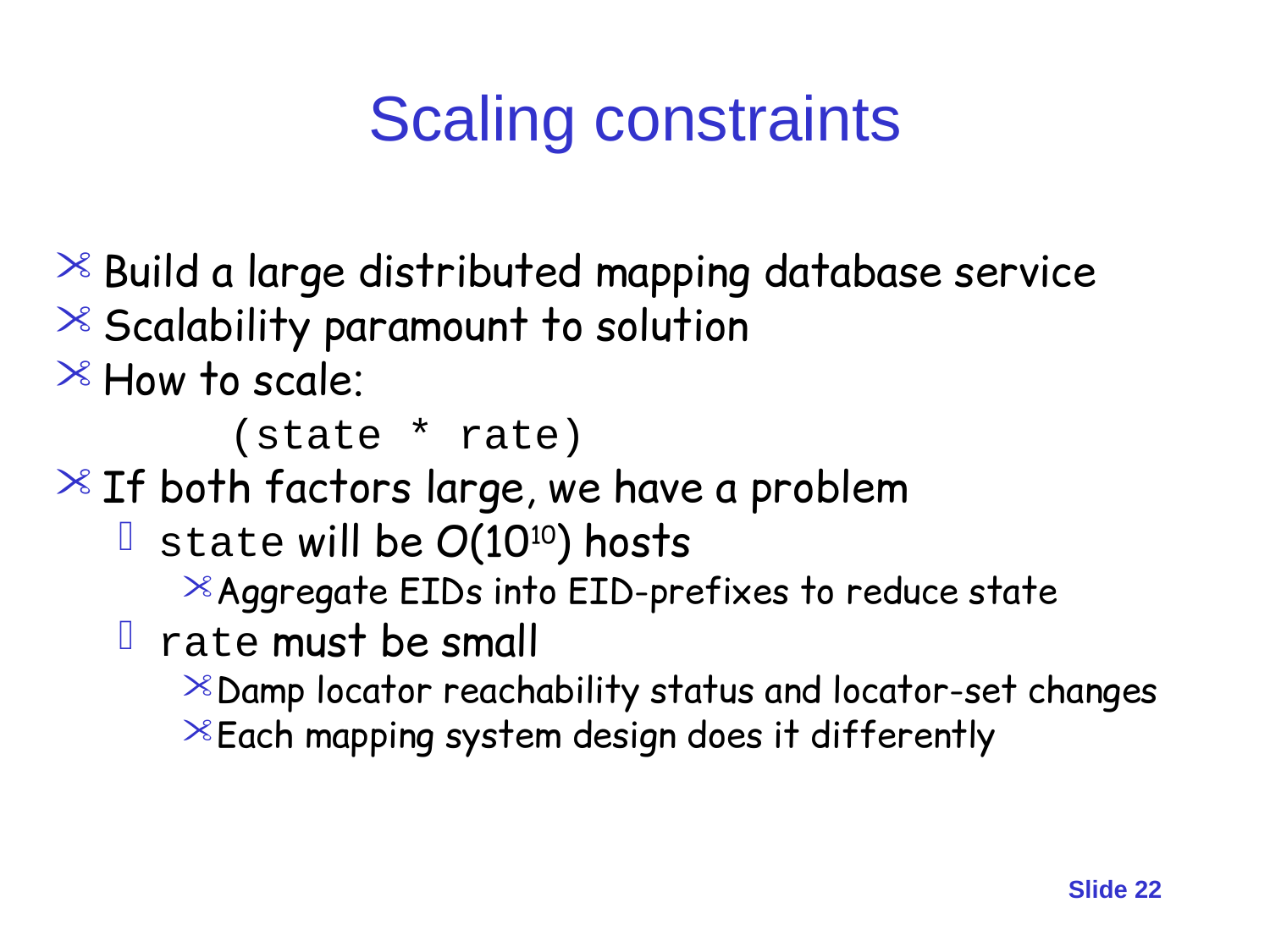

# Scaling constraints
Build a large distributed mapping database service
Scalability paramount to solution
How to scale:
		(state * rate)
If both factors large, we have a problem
state will be O(1010) hosts
Aggregate EIDs into EID-prefixes to reduce state
rate must be small
Damp locator reachability status and locator-set changes
Each mapping system design does it differently
Slide 22